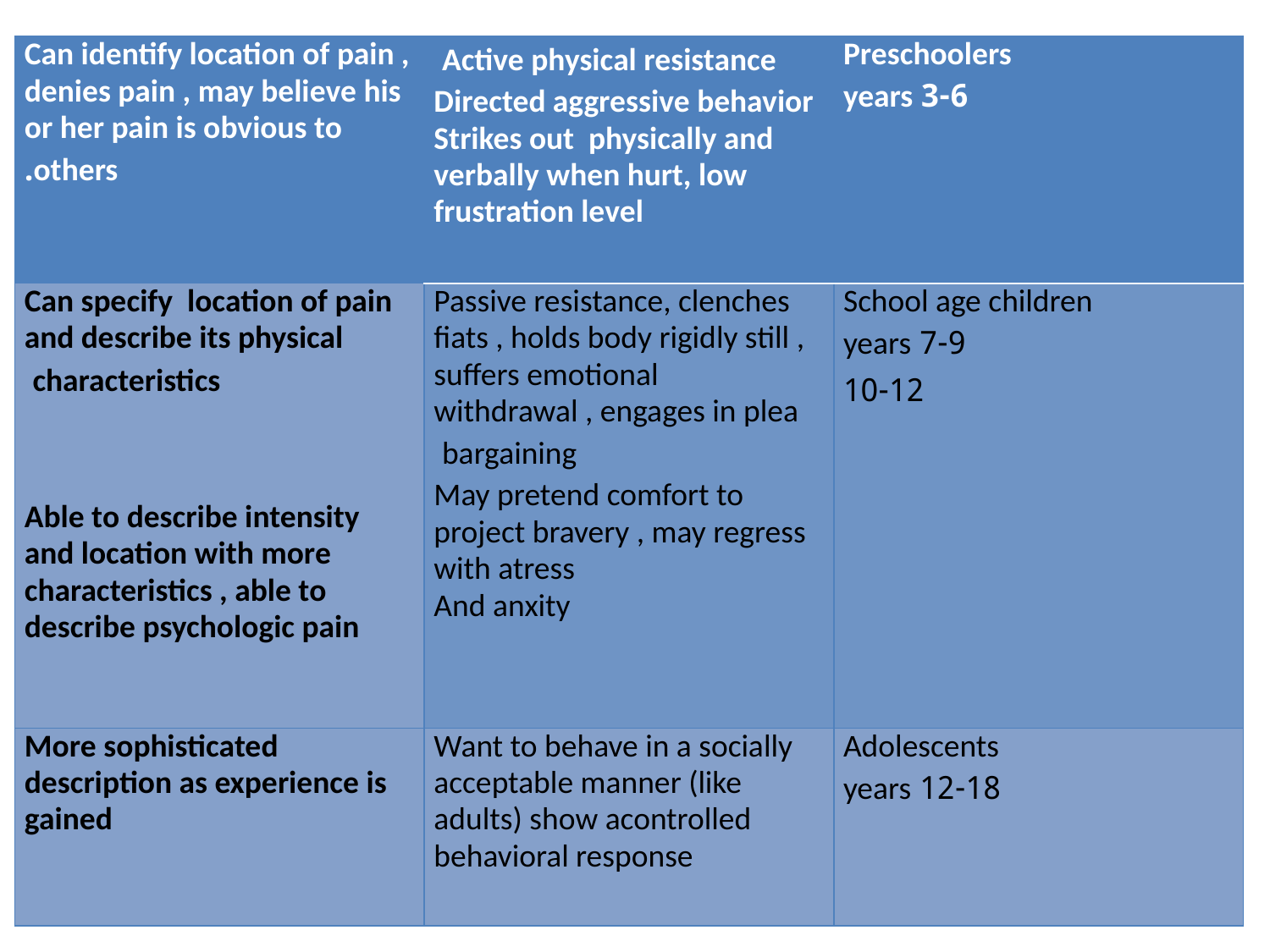

#
| Can identify location of pain , denies pain , may believe his or her pain is obvious to others. | Active physical resistance Directed aggressive behavior Strikes out physically and verbally when hurt, low frustration level | Preschoolers 3-6 years |
| --- | --- | --- |
| Can specify location of pain and describe its physical characteristics     Able to describe intensity and location with more characteristics , able to describe psychologic pain | Passive resistance, clenches fiats , holds body rigidly still , suffers emotional withdrawal , engages in plea bargaining May pretend comfort to project bravery , may regress with atress And anxity | School age children 7-9 years 10-12 |
| More sophisticated description as experience is gained | Want to behave in a socially acceptable manner (like adults) show acontrolled behavioral response | Adolescents 12-18 years |